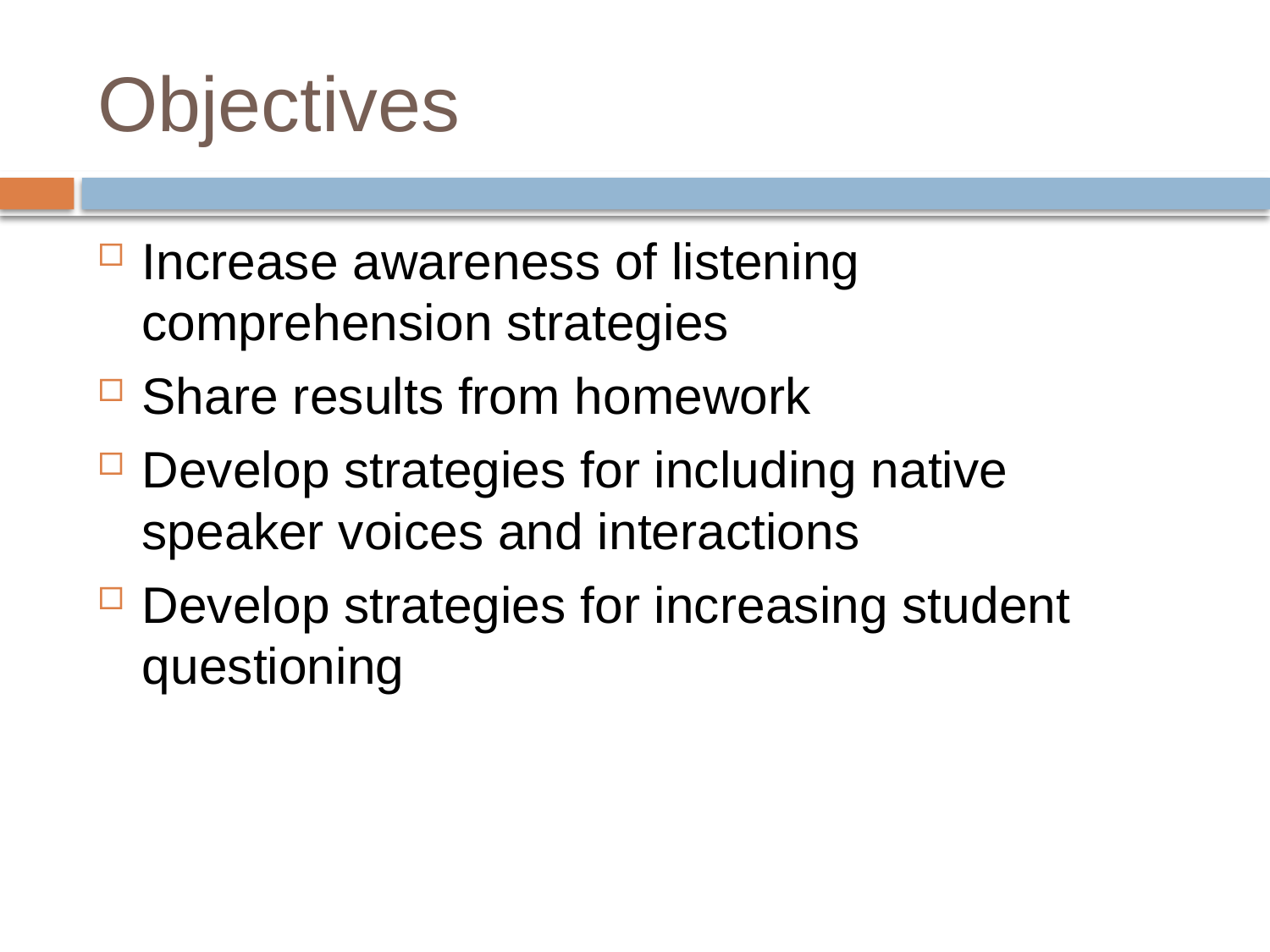

# Objectives
Increase awareness of listening comprehension strategies
Share results from homework
Develop strategies for including native speaker voices and interactions
Develop strategies for increasing student questioning